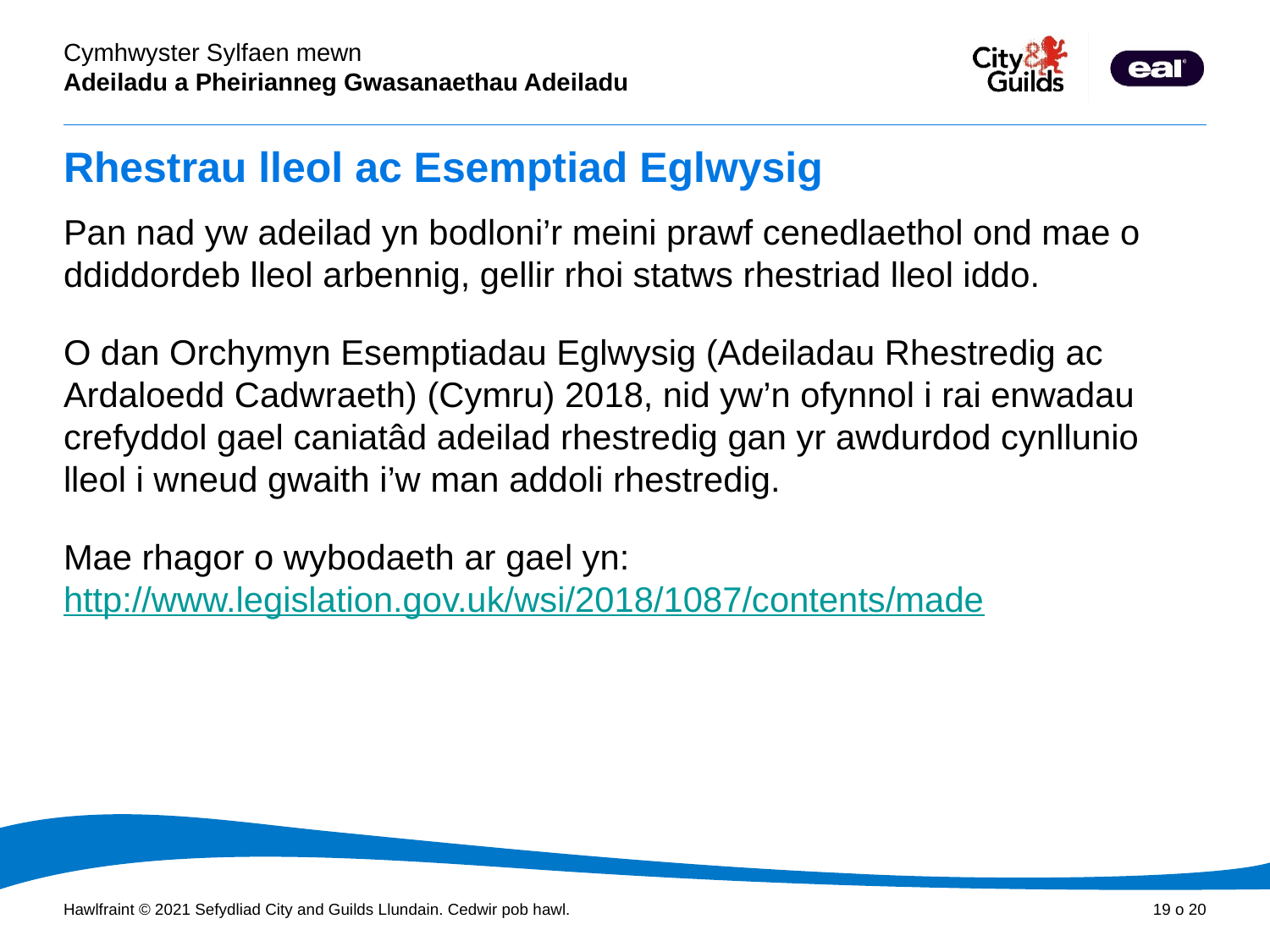

# Rhestrau lleol ac Esemptiad Eglwysig
Pan nad yw adeilad yn bodloni’r meini prawf cenedlaethol ond mae o ddiddordeb lleol arbennig, gellir rhoi statws rhestriad lleol iddo.
O dan Orchymyn Esemptiadau Eglwysig (Adeiladau Rhestredig ac Ardaloedd Cadwraeth) (Cymru) 2018, nid yw’n ofynnol i rai enwadau crefyddol gael caniatâd adeilad rhestredig gan yr awdurdod cynllunio lleol i wneud gwaith i’w man addoli rhestredig.
Mae rhagor o wybodaeth ar gael yn: http://www.legislation.gov.uk/wsi/2018/1087/contents/made